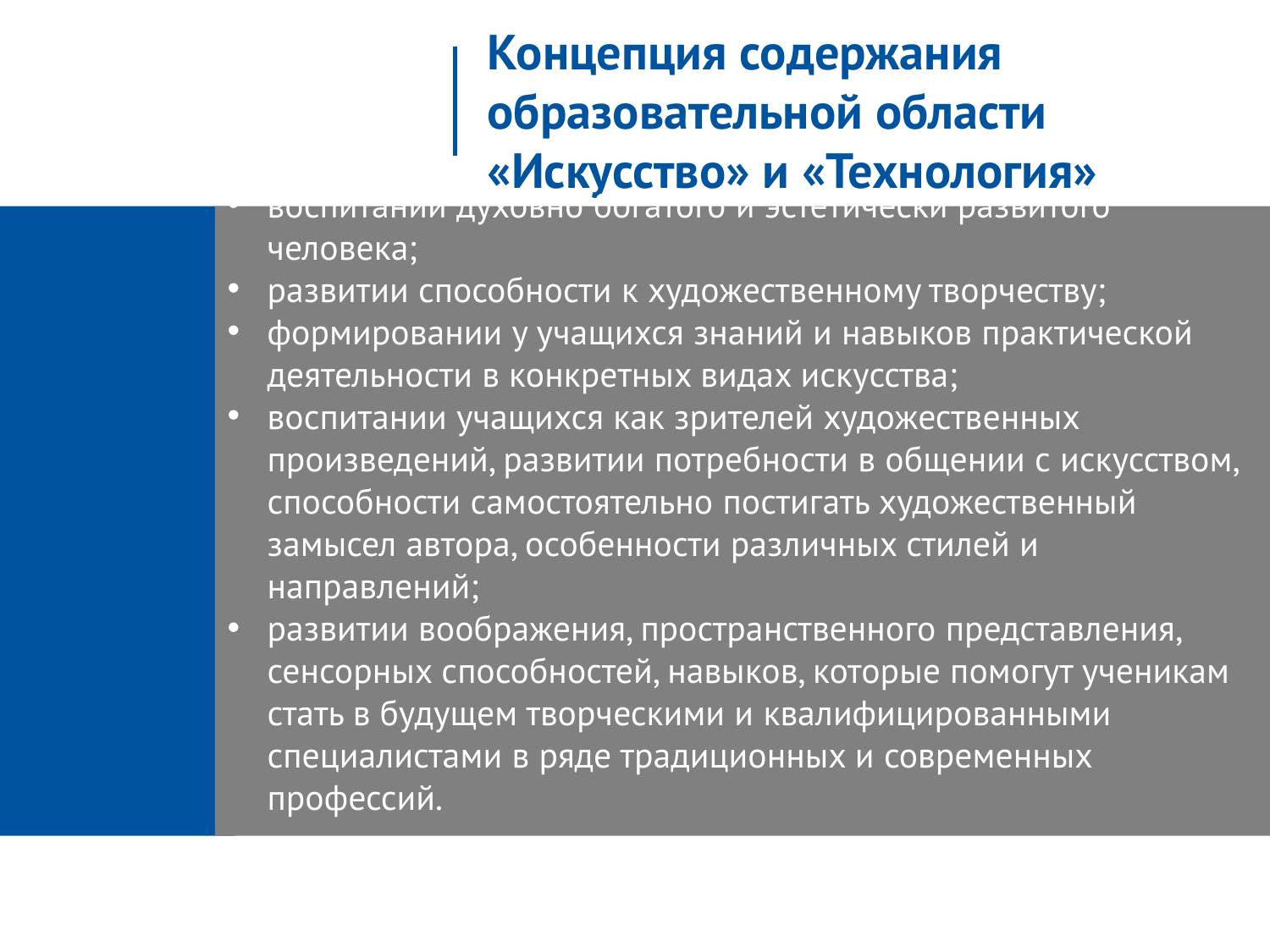

Концепция содержания образовательной области «Искусство» и «Технология»

воспитании духовно богатого и эстетически развитого человека;
развитии способности к художественному творчеству;
формировании у учащихся знаний и навыков практической деятельности в конкретных видах искусства;
воспитании учащихся как зрителей художественных произведений, развитии потребности в общении с искусством, способности самостоятельно постигать художественный замысел автора, особенности различных стилей и направлений;
развитии воображения, пространственного представления, сенсорных способностей, навыков, которые помогут ученикам стать в будущем творческими и квалифицированными специалистами в ряде традиционных и современных профессий.